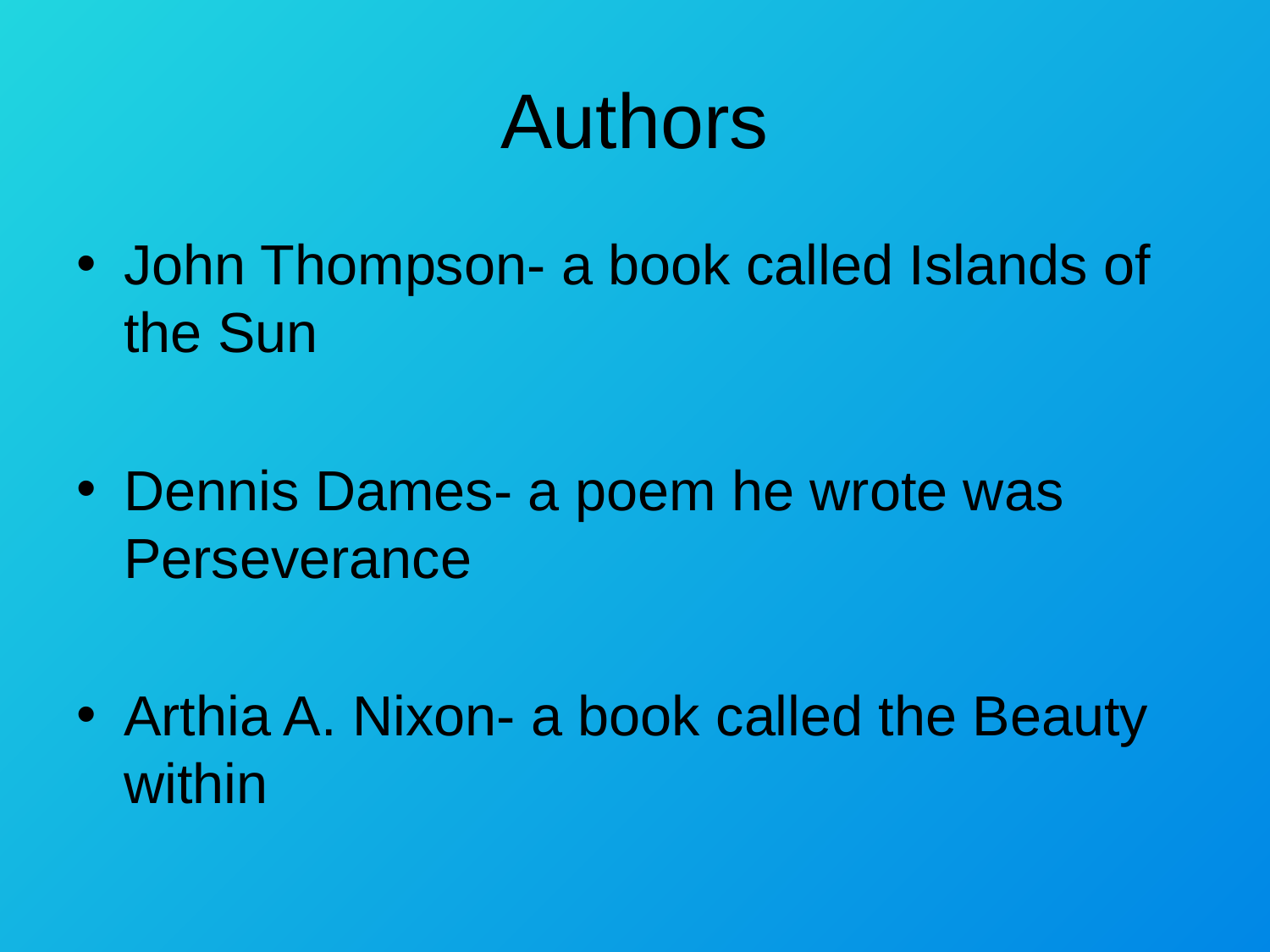

# Authors
John Thompson- a book called Islands of the Sun

Dennis Dames- a poem he wrote was Perseverance

Arthia A. Nixon- a book called the Beauty within